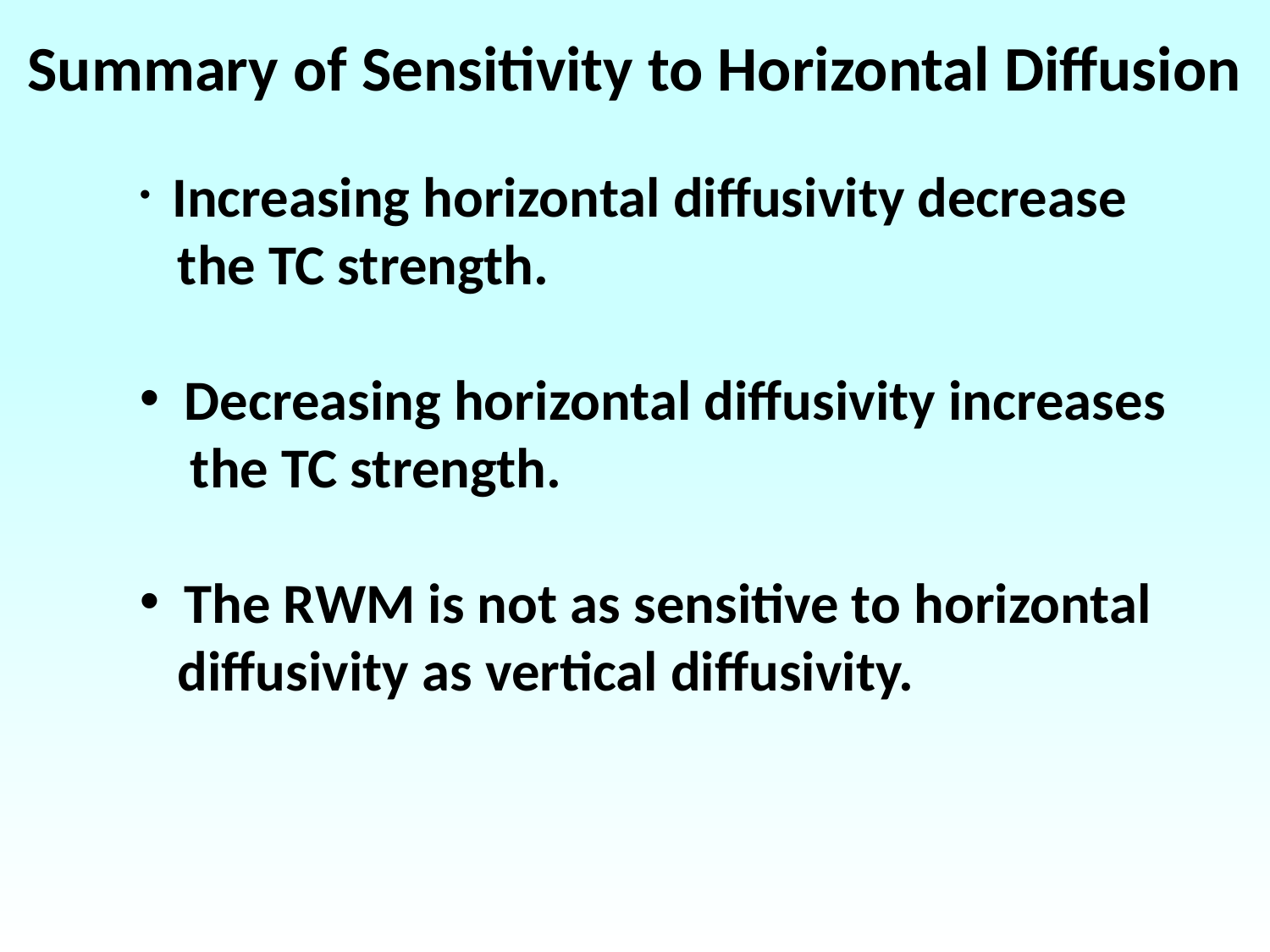

Summary of Sensitivity to Horizontal Diffusion

   Increasing horizontal diffusivity decrease
   the TC strength.

  Decreasing horizontal diffusivity increases
    the TC strength.

  The RWM is not as sensitive to horizontal
   diffusivity as vertical diffusivity.